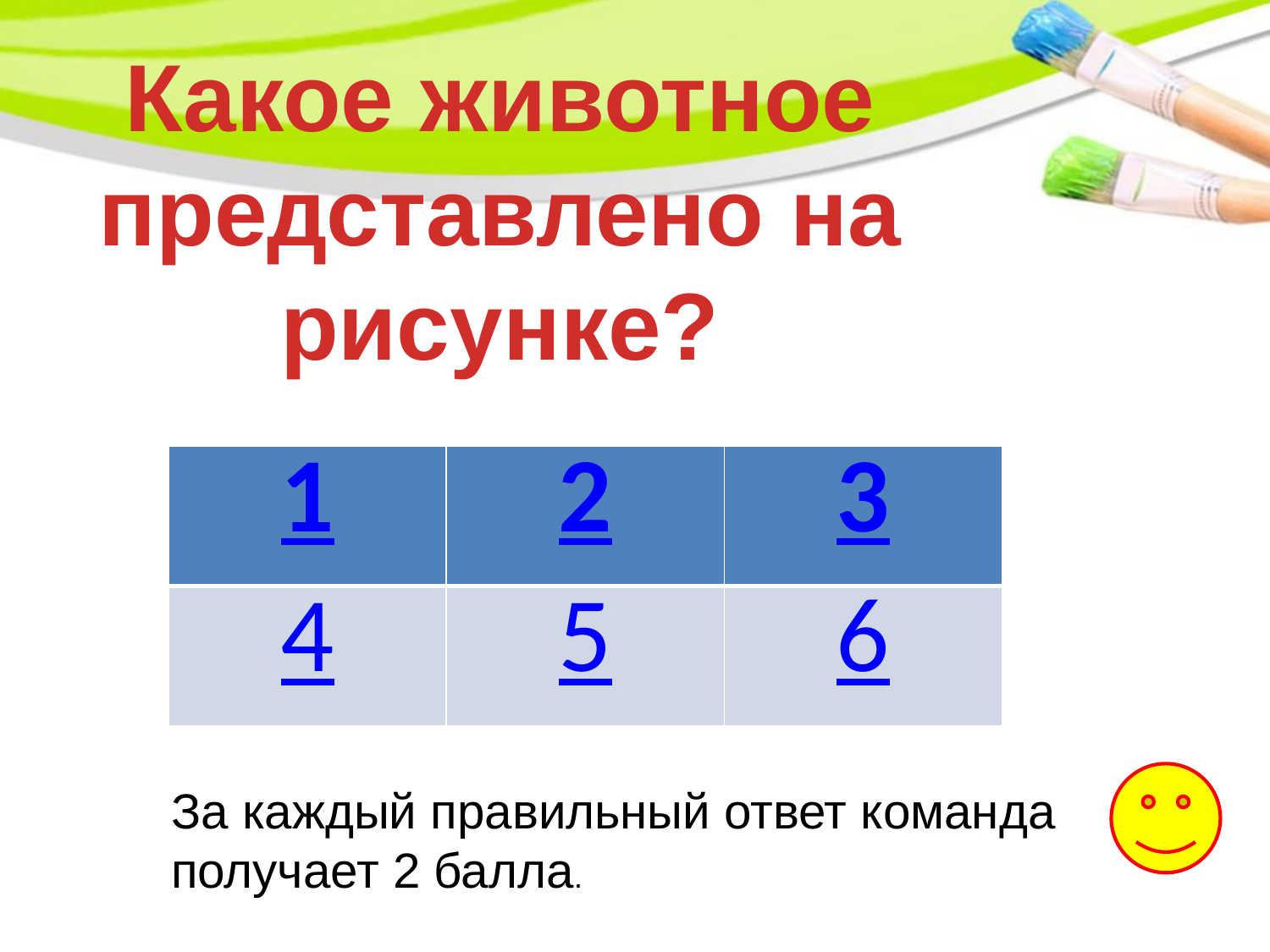

Какое животное представлено на рисунке?
| 1 | 2 | 3 |
| --- | --- | --- |
| 4 | 5 | 6 |

За каждый правильный ответ команда получает 2 балла.